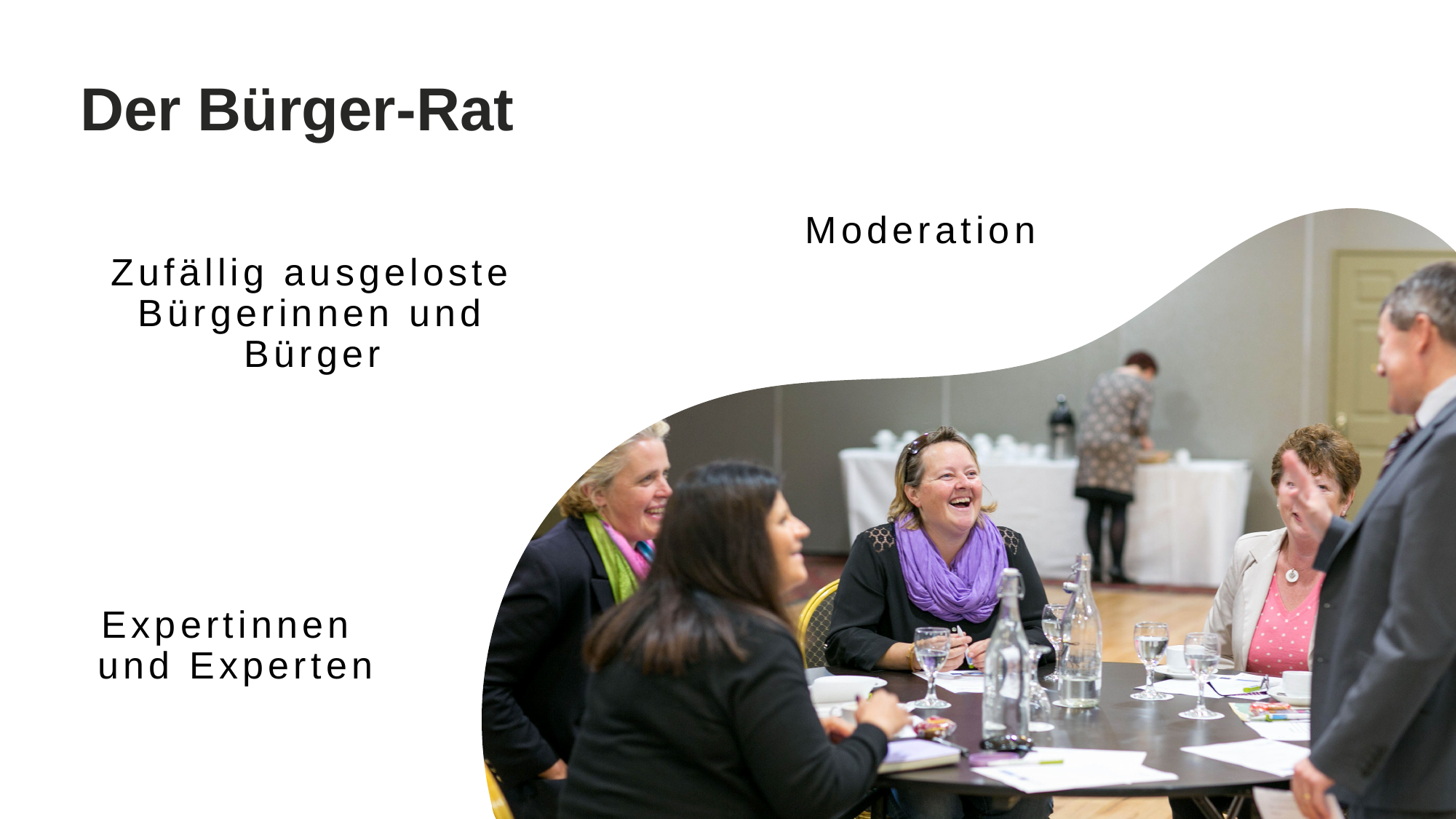

# Der Bürger-Rat
Moderation

Zufällig ausgeloste Bürgerinnen und Bürger
Expertinnen
und Experten